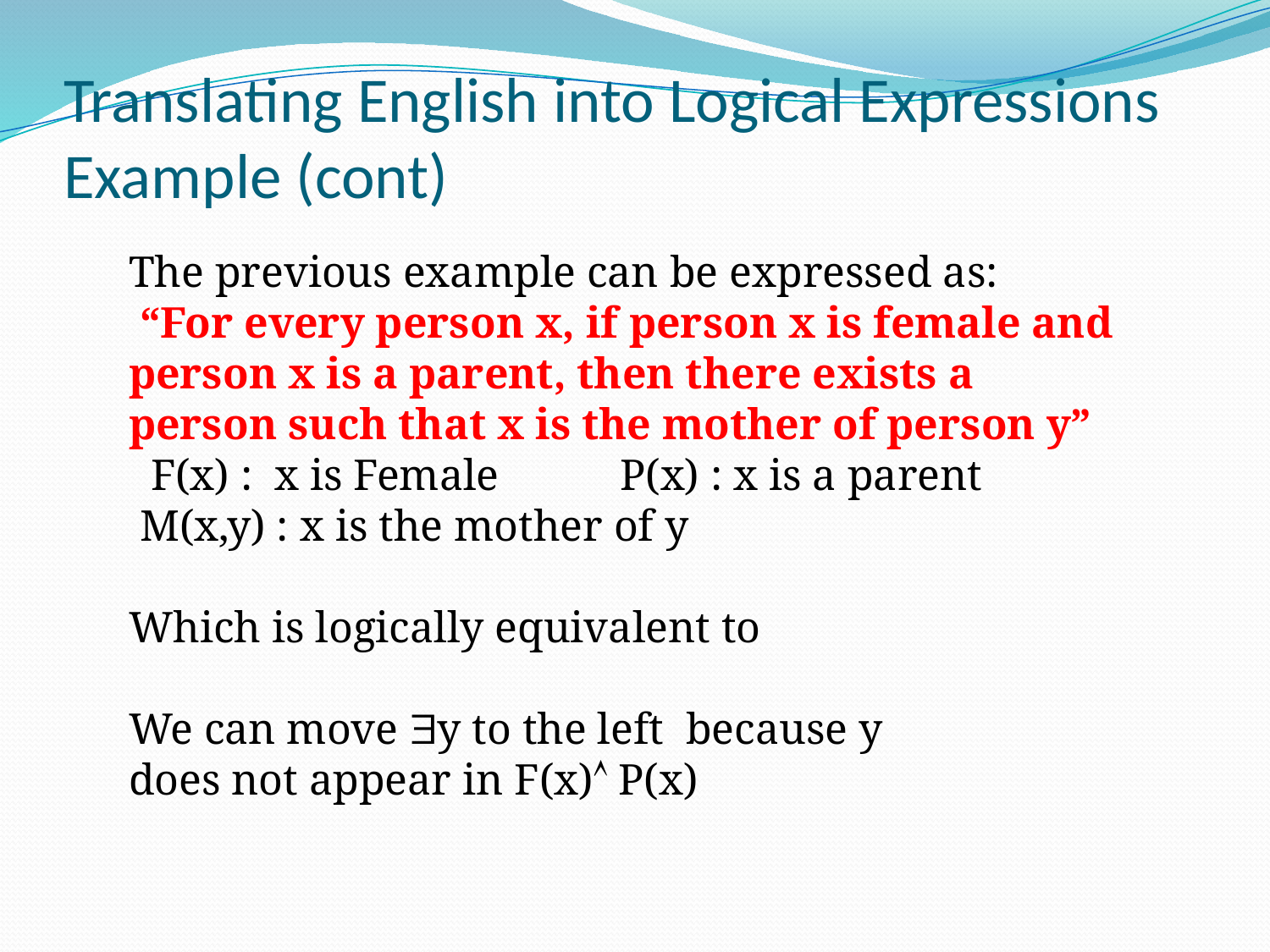

# Translating English into Logical Expressions Example (cont)
The previous example can be expressed as:
 “For every person x, if person x is female and person x is a parent, then there exists a person such that x is the mother of person y”
  F(x) :  x is Female           P(x) : x is a parent
 M(x,y) : x is the mother of y

Which is logically equivalent to

We can move ∃y to the left  because y
does not appear in F(x)∧ P(x)